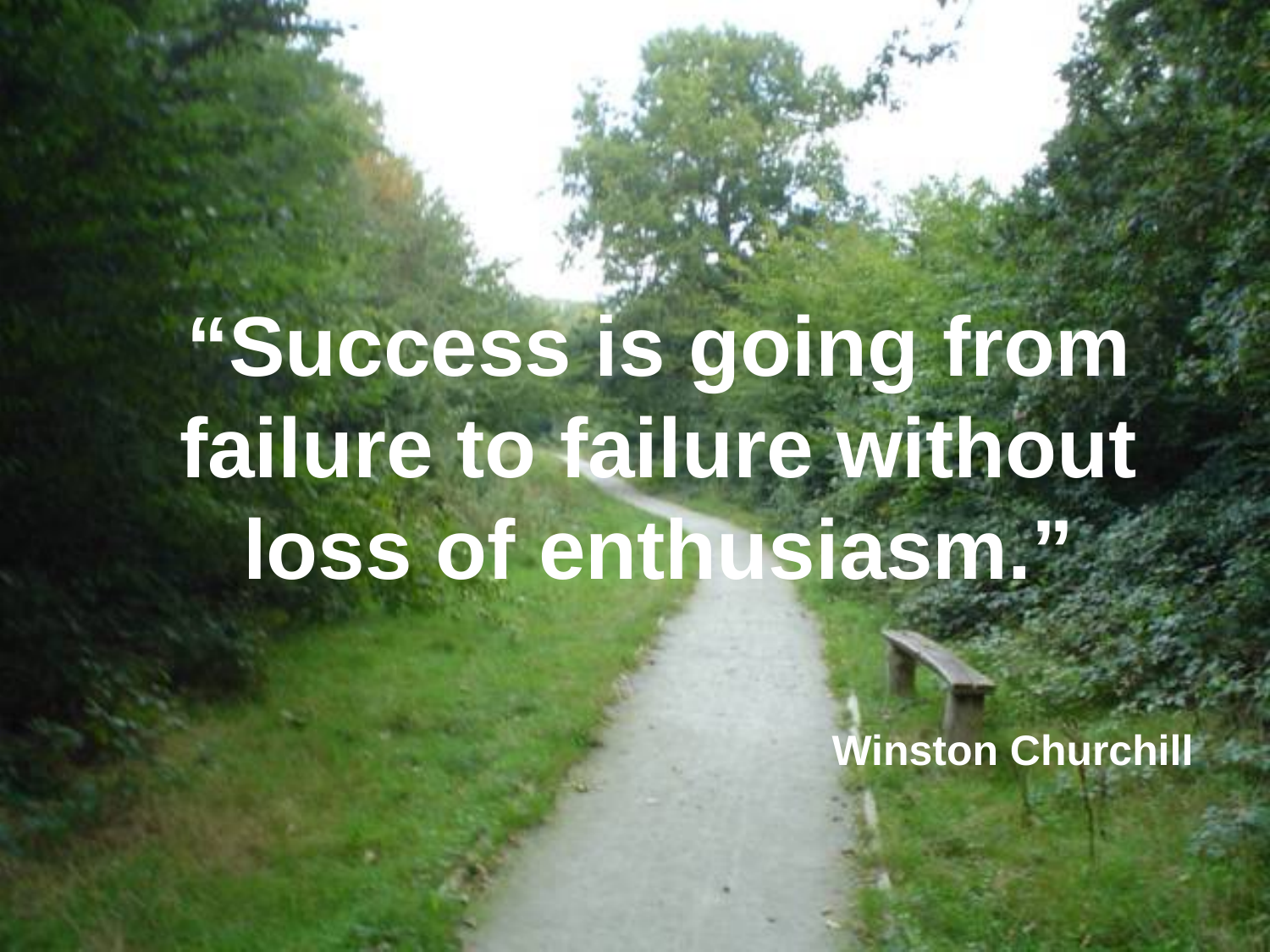

“Success is going from failure to failure without loss of enthusiasm.”

Winston Churchill